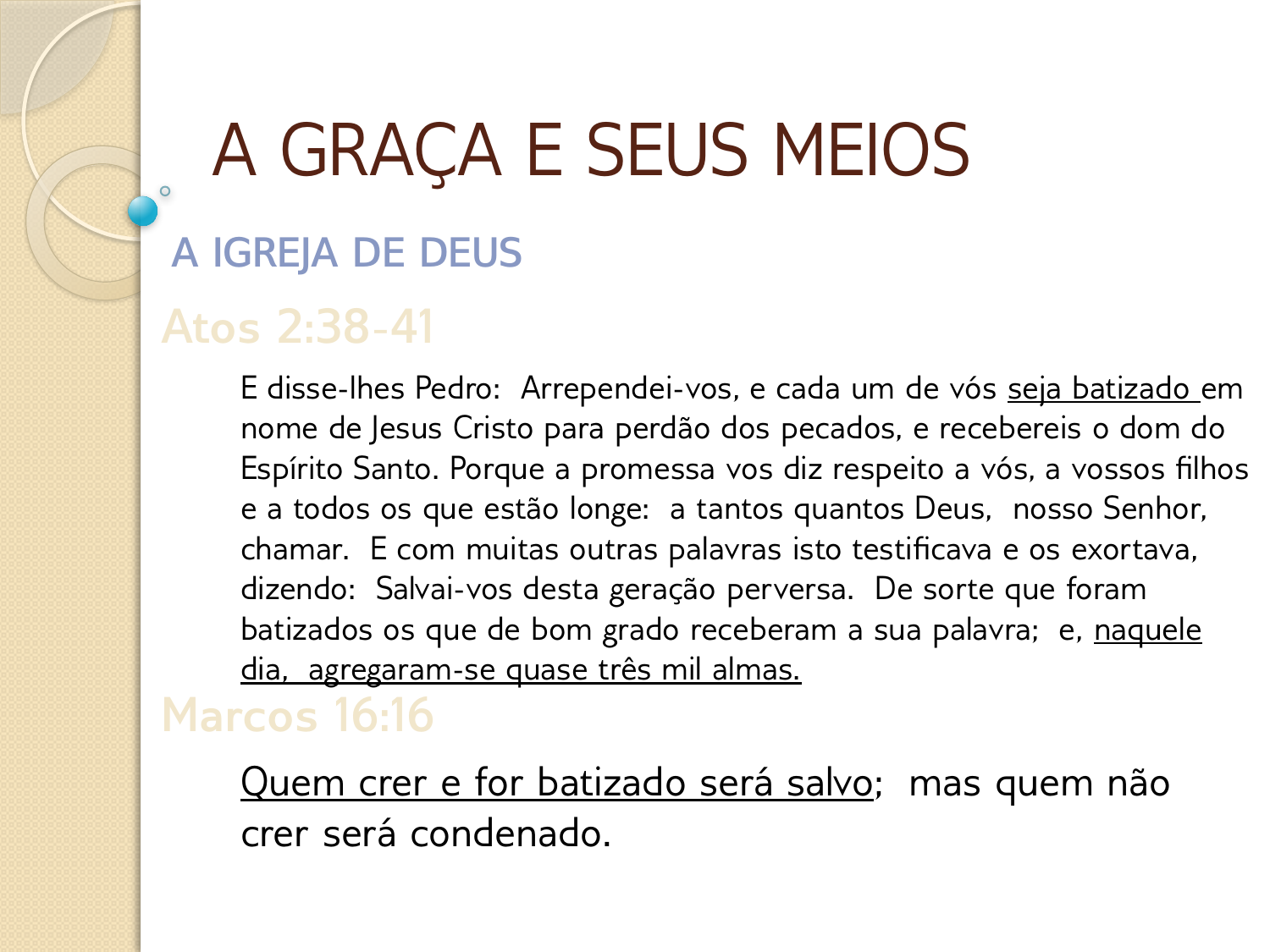

A GRAÇA E SEUS MEIOS
A IGREJA DE DEUS

Atos 2:38-41
E disse-lhes Pedro:  Arrependei-vos, e cada um de vós seja batizado em nome de Jesus Cristo para perdão dos pecados, e recebereis o dom do Espírito Santo. Porque a promessa vos diz respeito a vós, a vossos filhos e a todos os que estão longe:  a tantos quantos Deus,  nosso Senhor, chamar.  E com muitas outras palavras isto testificava e os exortava, dizendo:  Salvai-vos desta geração perversa.  De sorte que foram batizados os que de bom grado receberam a sua palavra;  e, naquele dia,  agregaram-se quase três mil almas.
Marcos 16:16
Quem crer e for batizado será salvo;  mas quem não crer será condenado.